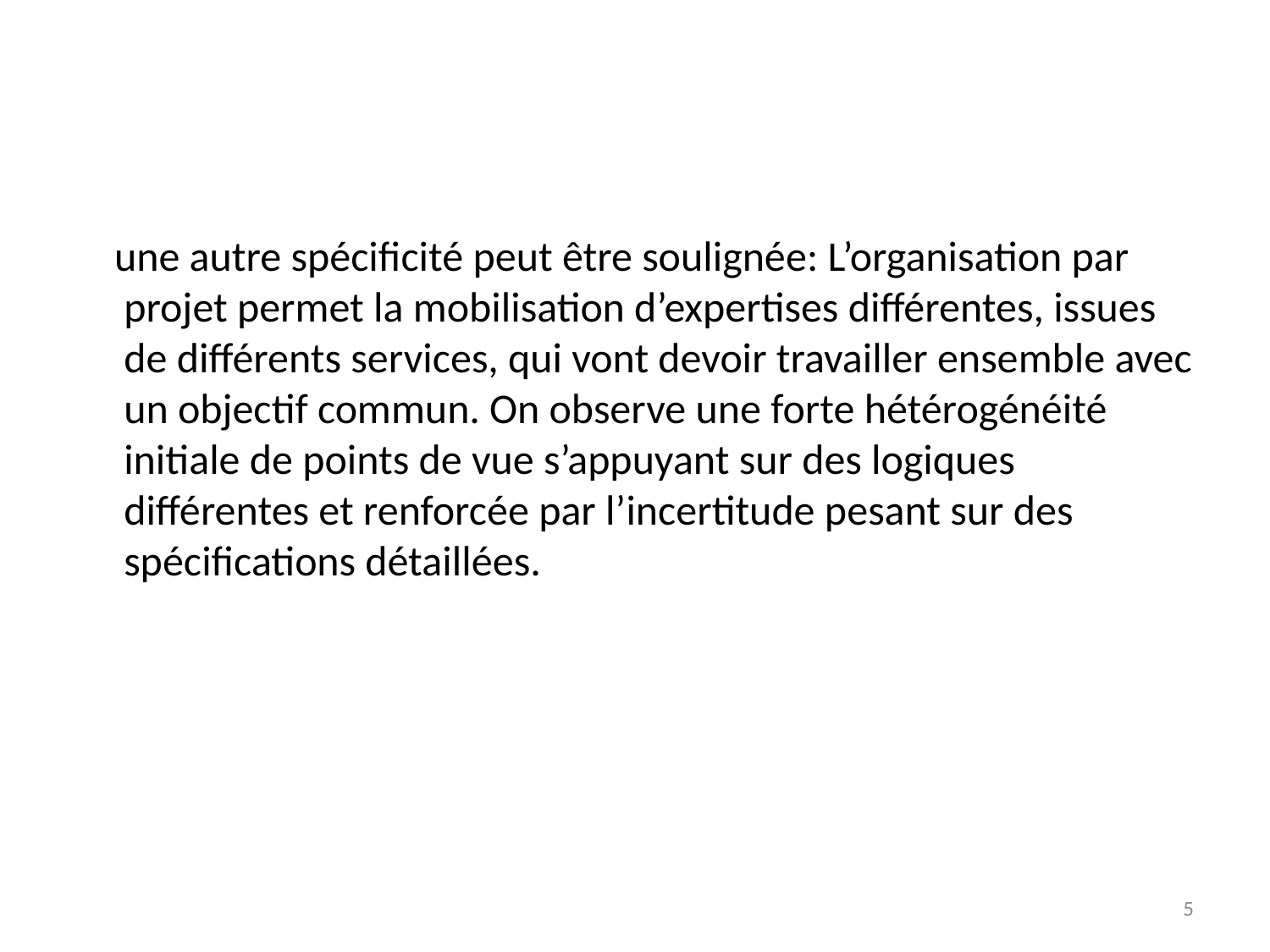

#
    une autre spécificité peut être soulignée: L’organisation par projet permet la mobilisation d’expertises différentes, issues de différents services, qui vont devoir travailler ensemble avec un objectif commun. On observe une forte hétérogénéité initiale de points de vue s’appuyant sur des logiques différentes et renforcée par l’incertitude pesant sur des spécifications détaillées.
5